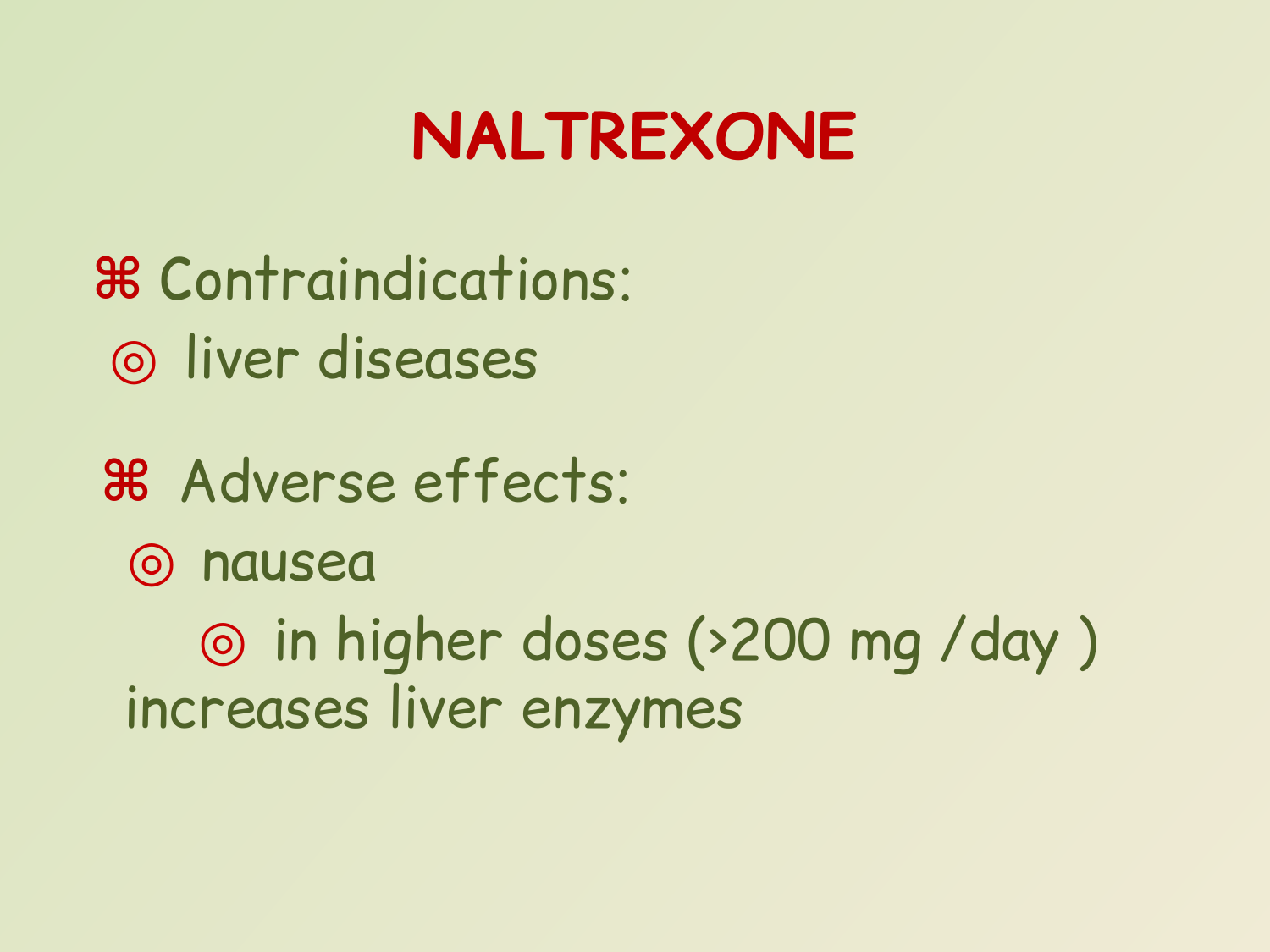

NALTREXONE

 ⌘ Contraindications:
  ◎ liver diseases

 ⌘ Adverse effects:
   ◎ nausea
     ◎ in higher doses (>200 mg /day )    increases liver enzymes